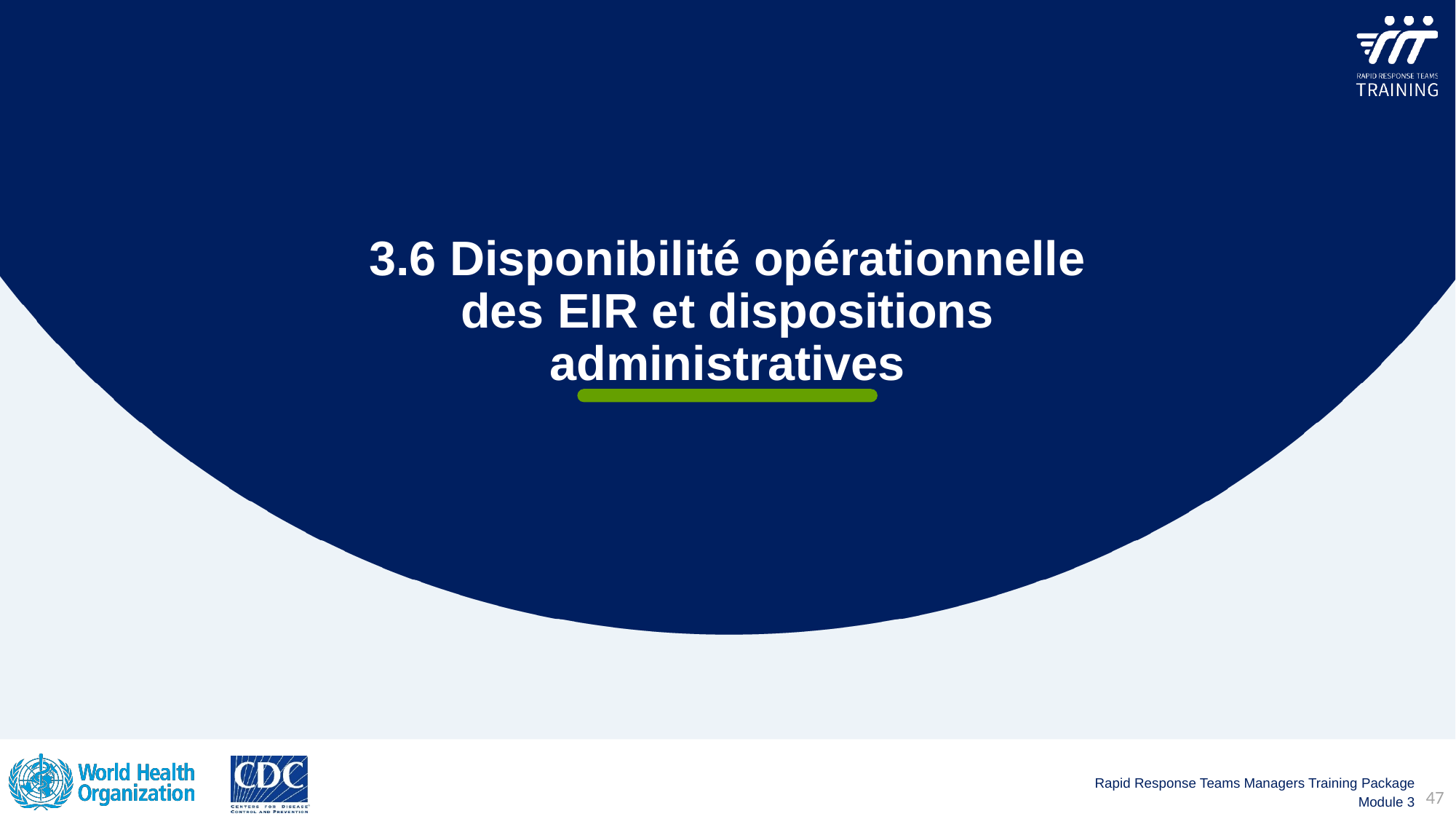

3.6 Disponibilité opérationnelle des EIR et dispositions administratives

47